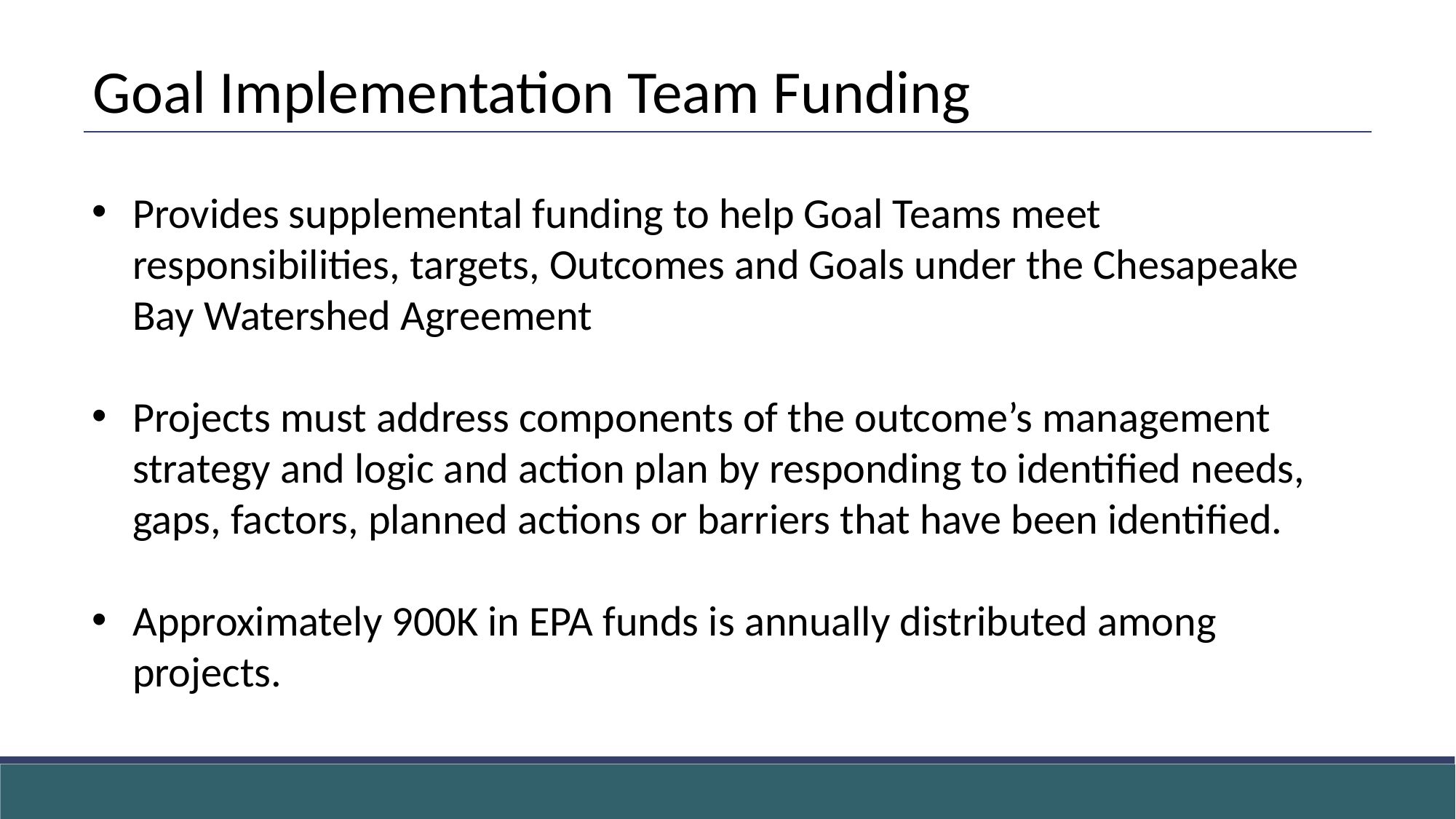

Goal Implementation Team Funding
Provides supplemental funding to help Goal Teams meet responsibilities, targets, Outcomes and Goals under the Chesapeake Bay Watershed Agreement

Projects must address components of the outcome’s management strategy and logic and action plan by responding to identified needs, gaps, factors, planned actions or barriers that have been identified.

Approximately 900K in EPA funds is annually distributed among projects.